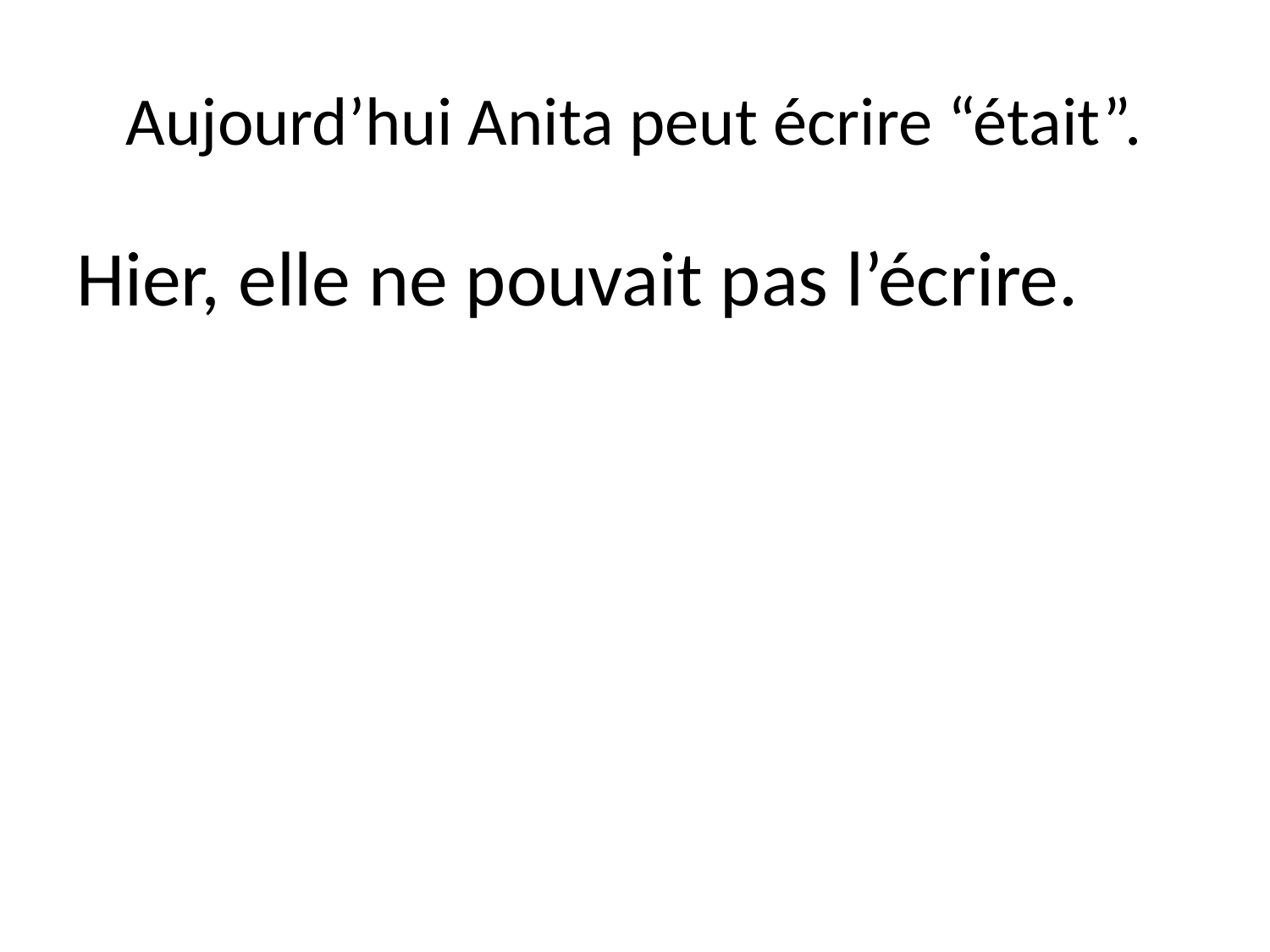

# Aujourd’hui Anita peut écrire “était”.
Hier, elle ne pouvait pas l’écrire.